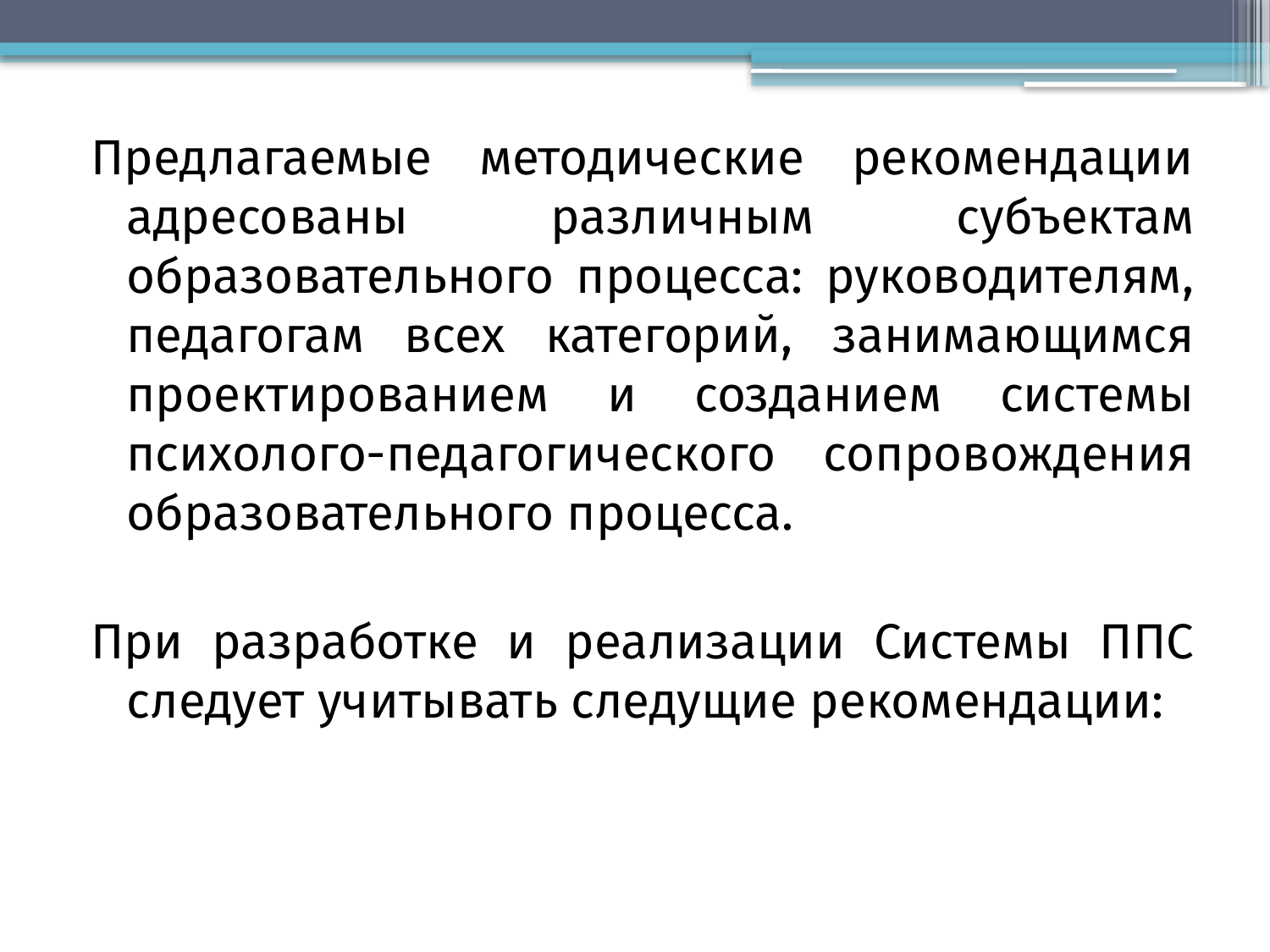

Предлагаемые методические рекомендации адресованы различным субъектам образовательного процесса: руководителям, педагогам всех категорий, занимающимся проектированием и созданием системы психолого-педагогического сопровождения образовательного процесса.

При разработке и реализации Системы ППС следует учитывать следущие рекомендации: